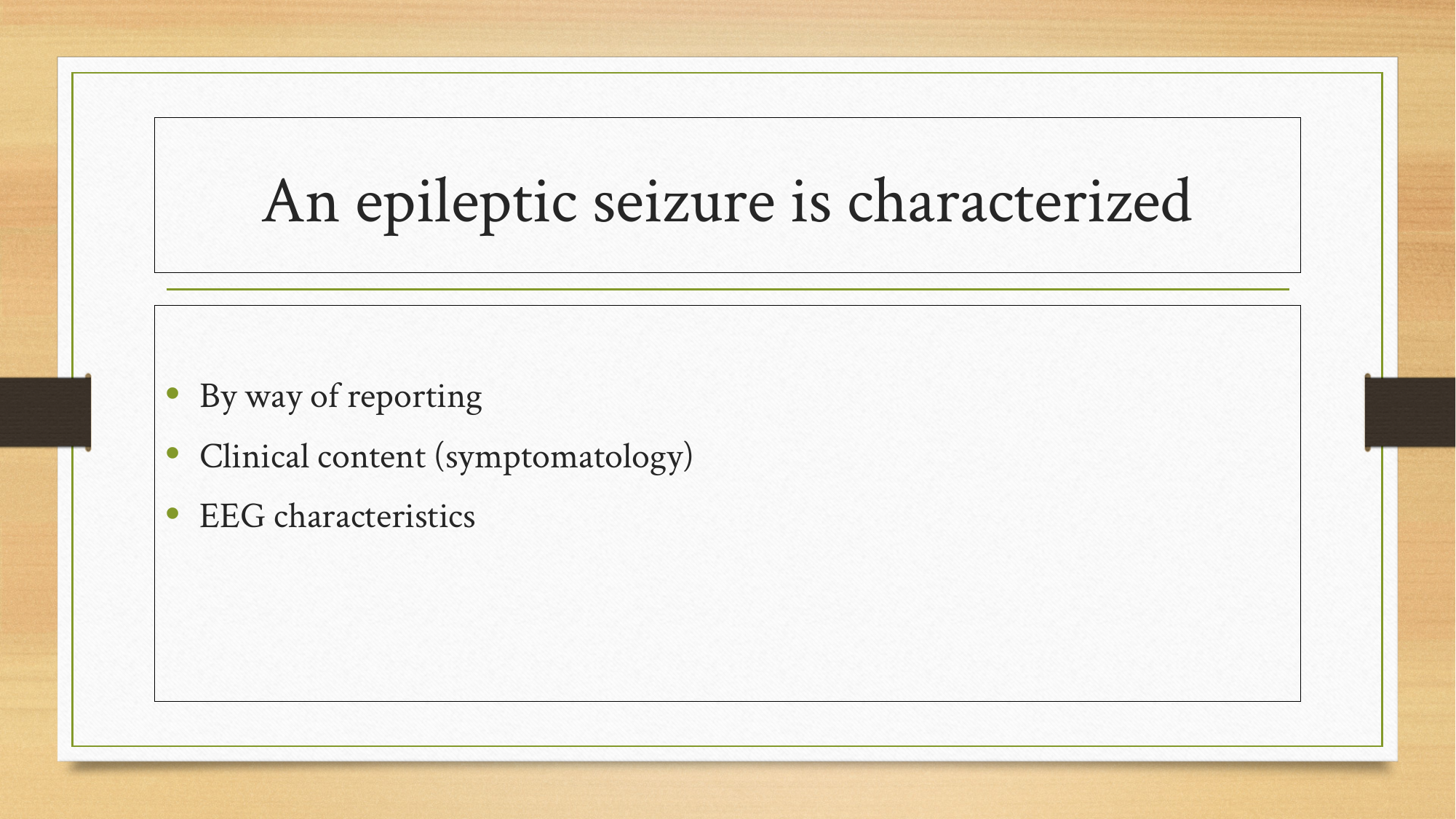

# An epileptic seizure is characterized

By way of reporting
Clinical content (symptomatology)
EEG characteristics